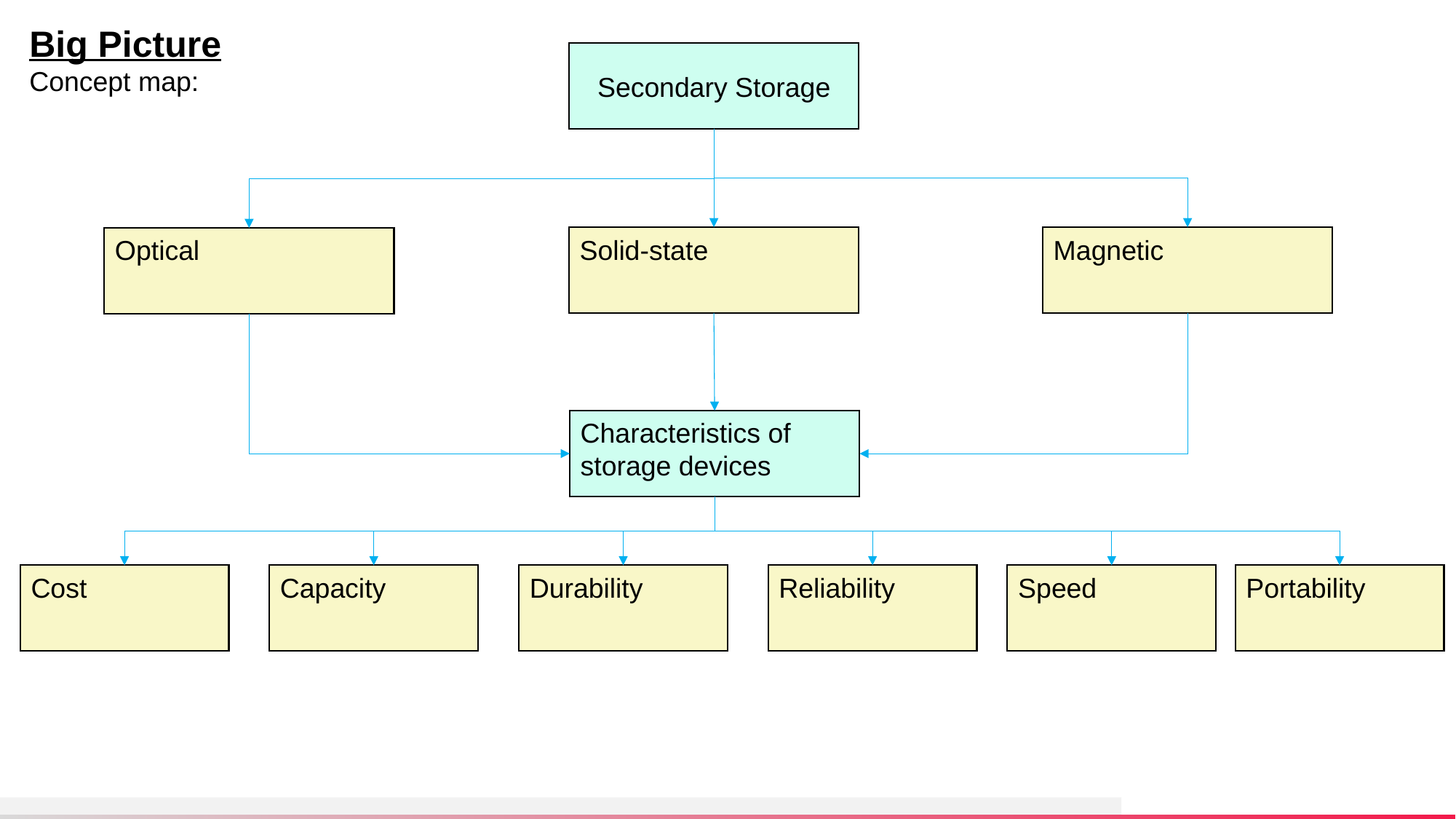

Big Picture
Concept map:
Secondary Storage
Solid-state
Magnetic
Optical
Characteristics of storage devices
Cost
Capacity
Durability
Reliability
Speed
Portability